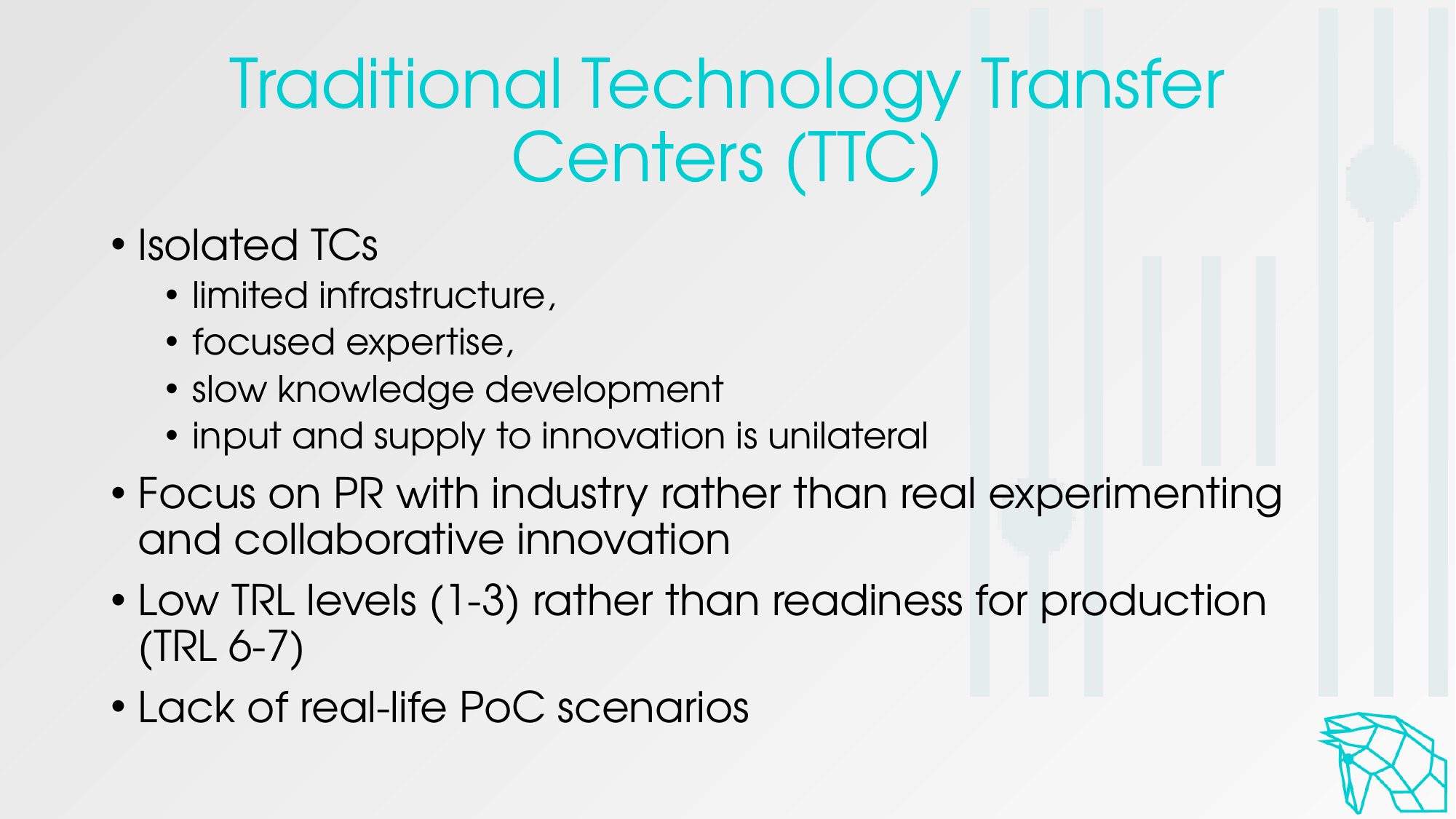

# Traditional Technology Transfer Centers (TTC)
Isolated TCs
limited infrastructure,
focused expertise,
slow knowledge development
input and supply to innovation is unilateral
Focus on PR with industry rather than real experimenting and collaborative innovation
Low TRL levels (1-3) rather than readiness for production (TRL 6-7)
Lack of real-life PoC scenarios